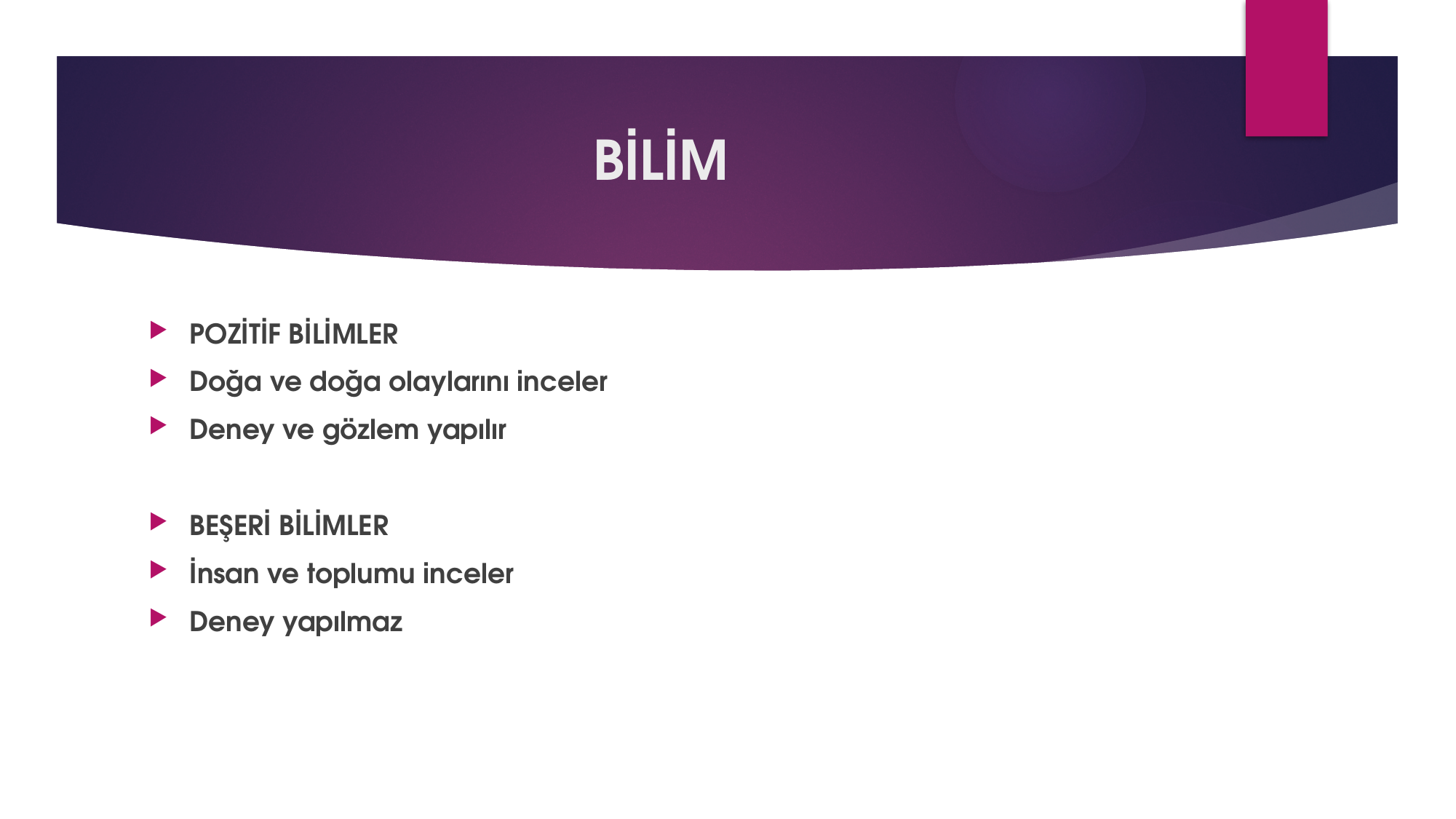

# BİLİM
POZİTİF BİLİMLER
Doğa ve doğa olaylarını inceler
Deney ve gözlem yapılır

BEŞERİ BİLİMLER
İnsan ve toplumu inceler
Deney yapılmaz